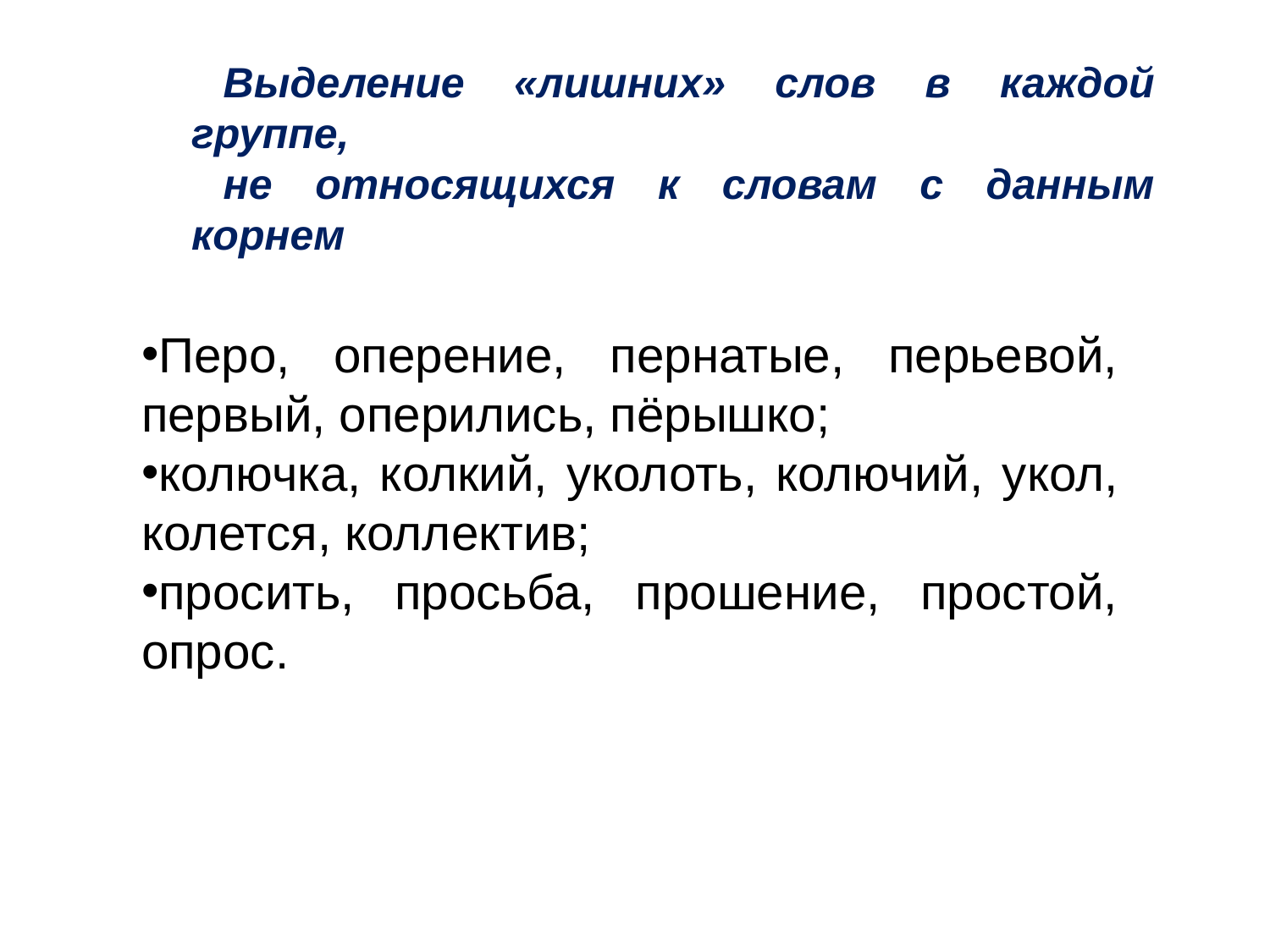

Выделение «лишних» слов в каждой группе,
не относящихся к словам с данным корнем
Перо, оперение, пернатые, перьевой, первый, оперились, пёрышко;
колючка, колкий, уколоть, колючий, укол, колется, коллектив;
просить, просьба, прошение, простой, опрос.